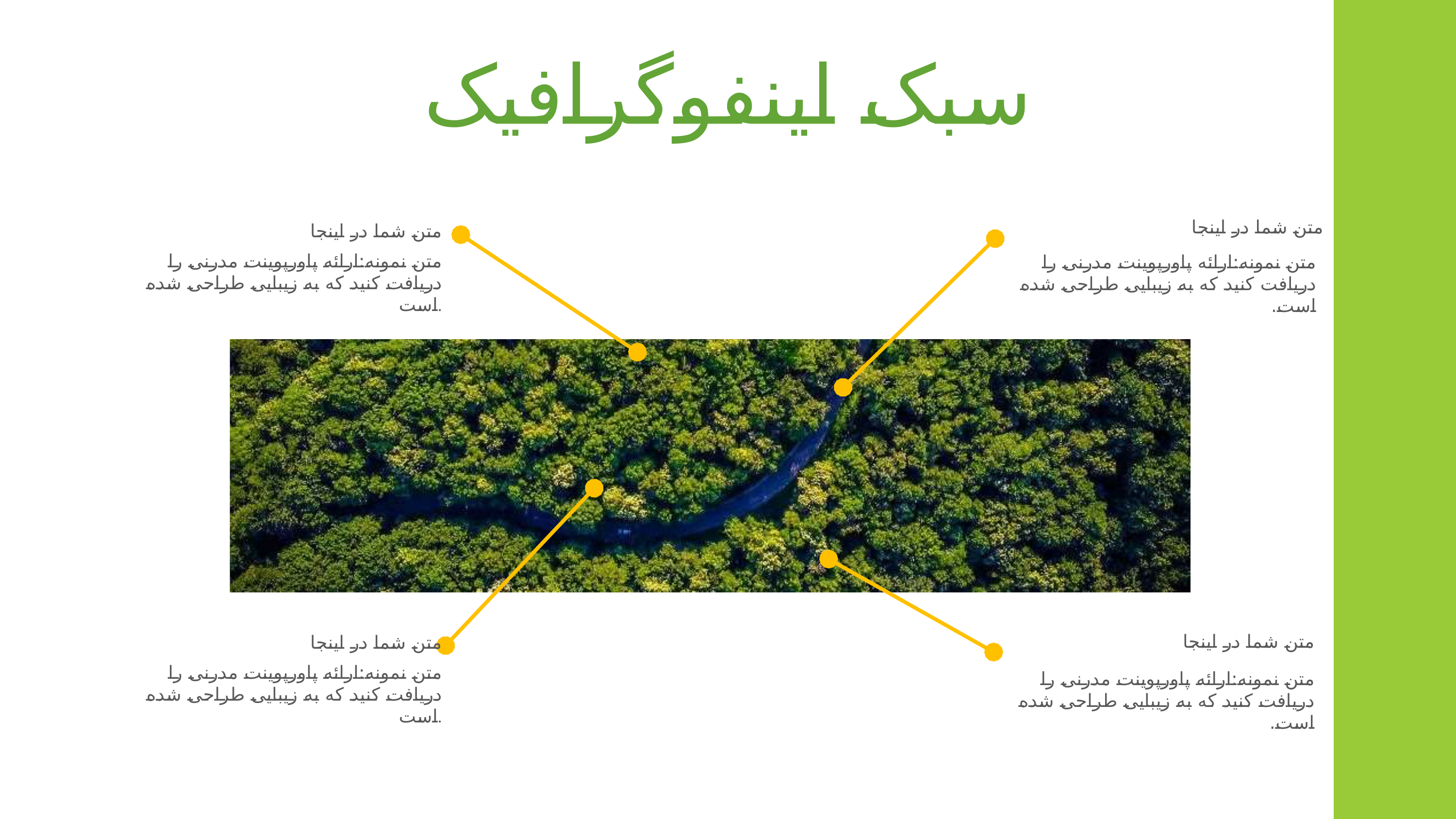

سبک اینفوگرافیک
متن شما در اینجا
متن شما در اینجا
متن نمونه:ارائه پاورپوینت مدرنی را دریافت کنید که به زیبایی طراحی شده است.
متن نمونه:ارائه پاورپوینت مدرنی را دریافت کنید که به زیبایی طراحی شده است.

متن شما در اینجا
متن شما در اینجا
متن نمونه:ارائه پاورپوینت مدرنی را دریافت کنید که به زیبایی طراحی شده است.
متن نمونه:ارائه پاورپوینت مدرنی را دریافت کنید که به زیبایی طراحی شده است.